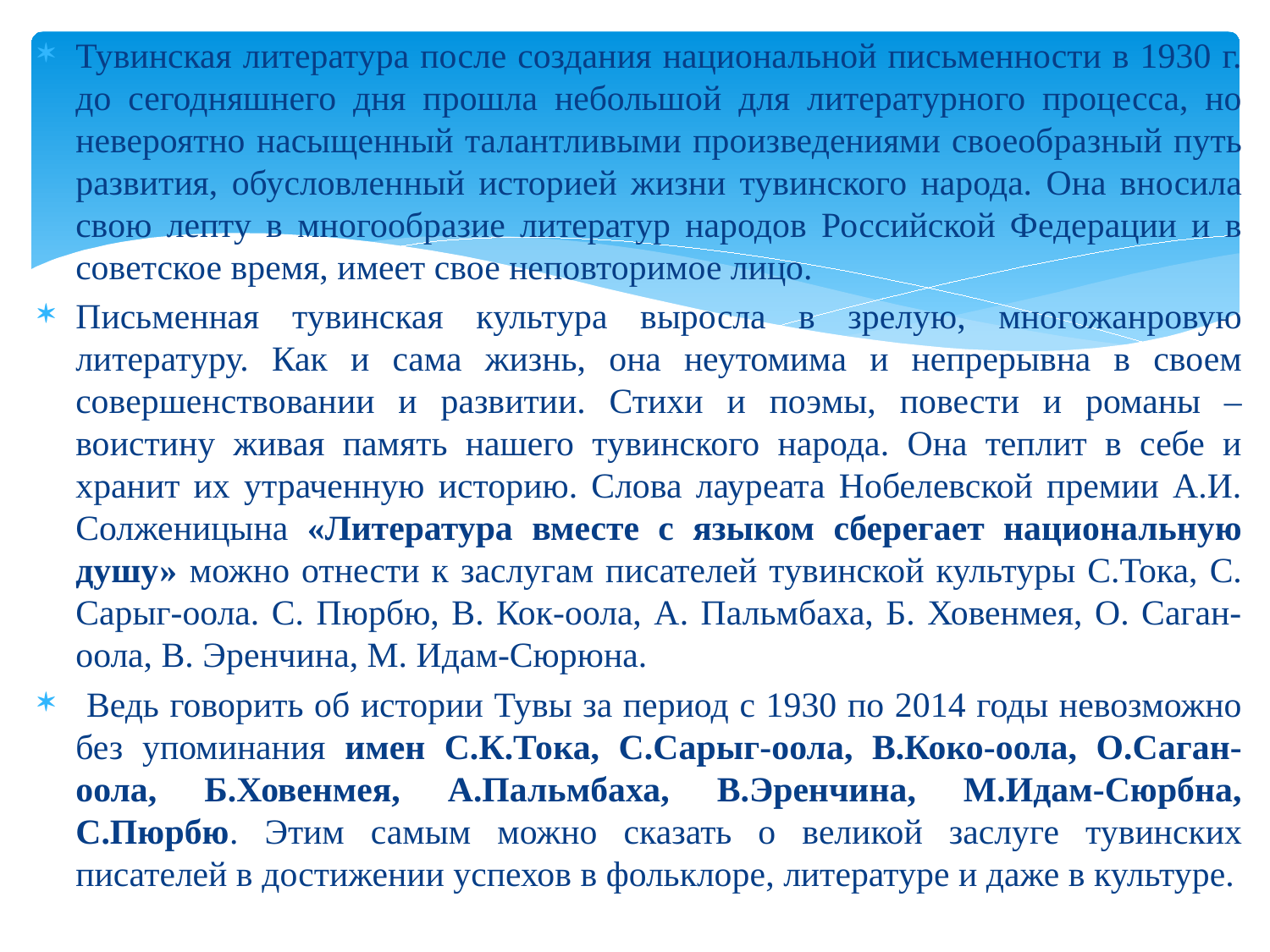

Тувинская литература после создания национальной письменности в 1930 г. до сегодняшнего дня прошла небольшой для литературного процесса, но невероятно насыщенный талантливыми произведениями своеобразный путь развития, обусловленный историей жизни тувинского народа. Она вносила свою лепту в многообразие литератур народов Российской Федерации и в советское время, имеет свое неповторимое лицо.
Письменная тувинская культура выросла в зрелую, многожанровую литературу. Как и сама жизнь, она неутомима и непрерывна в своем совершенствовании и развитии. Стихи и поэмы, повести и романы – воистину живая память нашего тувинского народа. Она теплит в себе и хранит их утраченную историю. Слова лауреата Нобелевской премии А.И. Солженицына «Литература вместе с языком сберегает национальную душу» можно отнести к заслугам писателей тувинской культуры С.Тока, С. Сарыг-оола. С. Пюрбю, В. Кок-оола, А. Пальмбаха, Б. Ховенмея, О. Саган-оола, В. Эренчина, М. Идам-Сюрюна.
 Ведь говорить об истории Тувы за период с 1930 по 2014 годы невозможно без упоминания имен С.К.Тока, С.Сарыг-оола, В.Коко-оола, О.Саган-оола, Б.Ховенмея, А.Пальмбаха, В.Эренчина, М.Идам-Сюрбна, С.Пюрбю. Этим самым можно сказать о великой заслуге тувинских писателей в достижении успехов в фольклоре, литературе и даже в культуре.